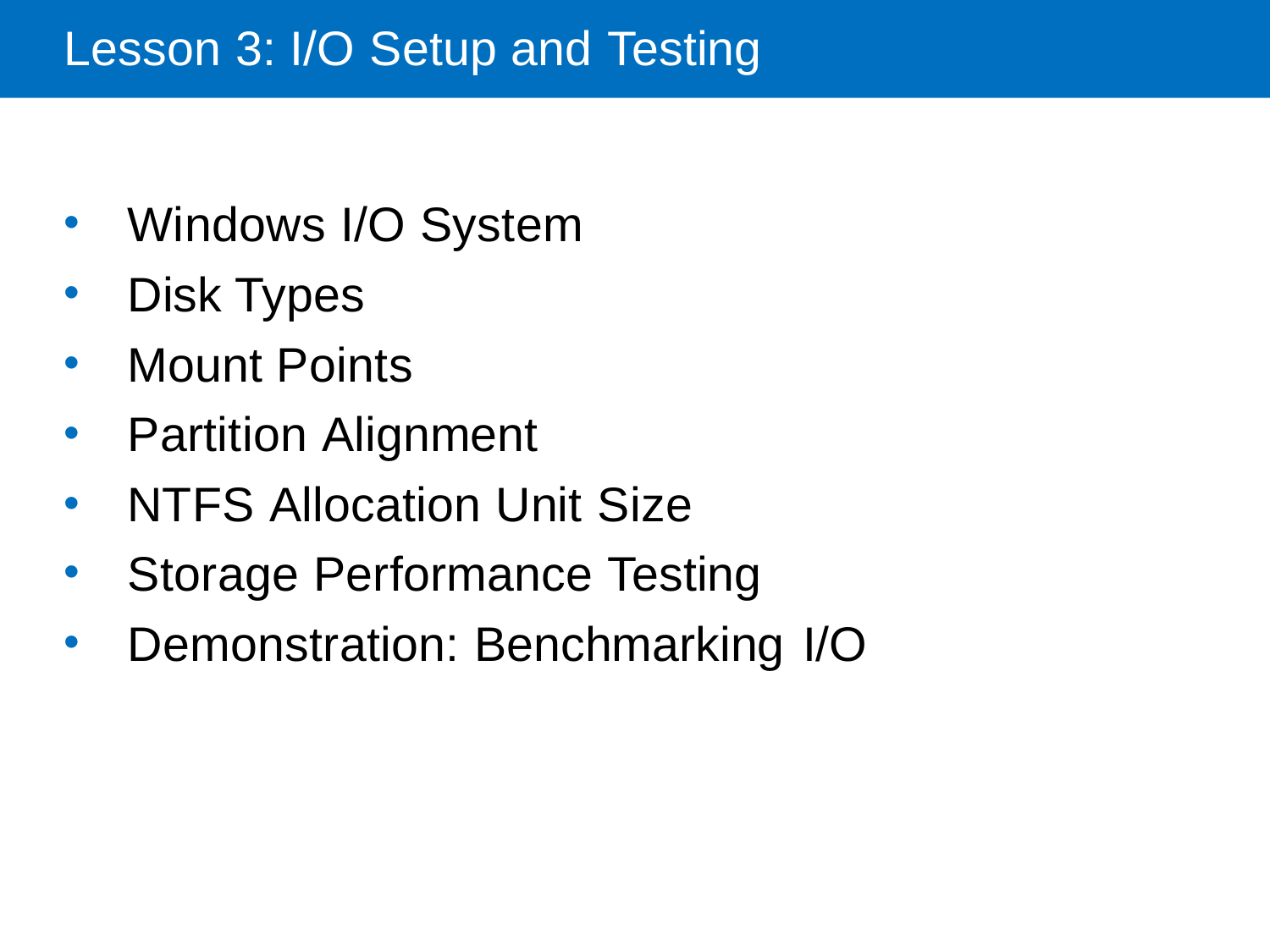

Lesson 3: I/O Setup and Testing

Windows I/O System
Disk Types
Mount Points
Partition Alignment
NTFS Allocation Unit Size
Storage Performance Testing
Demonstration: Benchmarking I/O